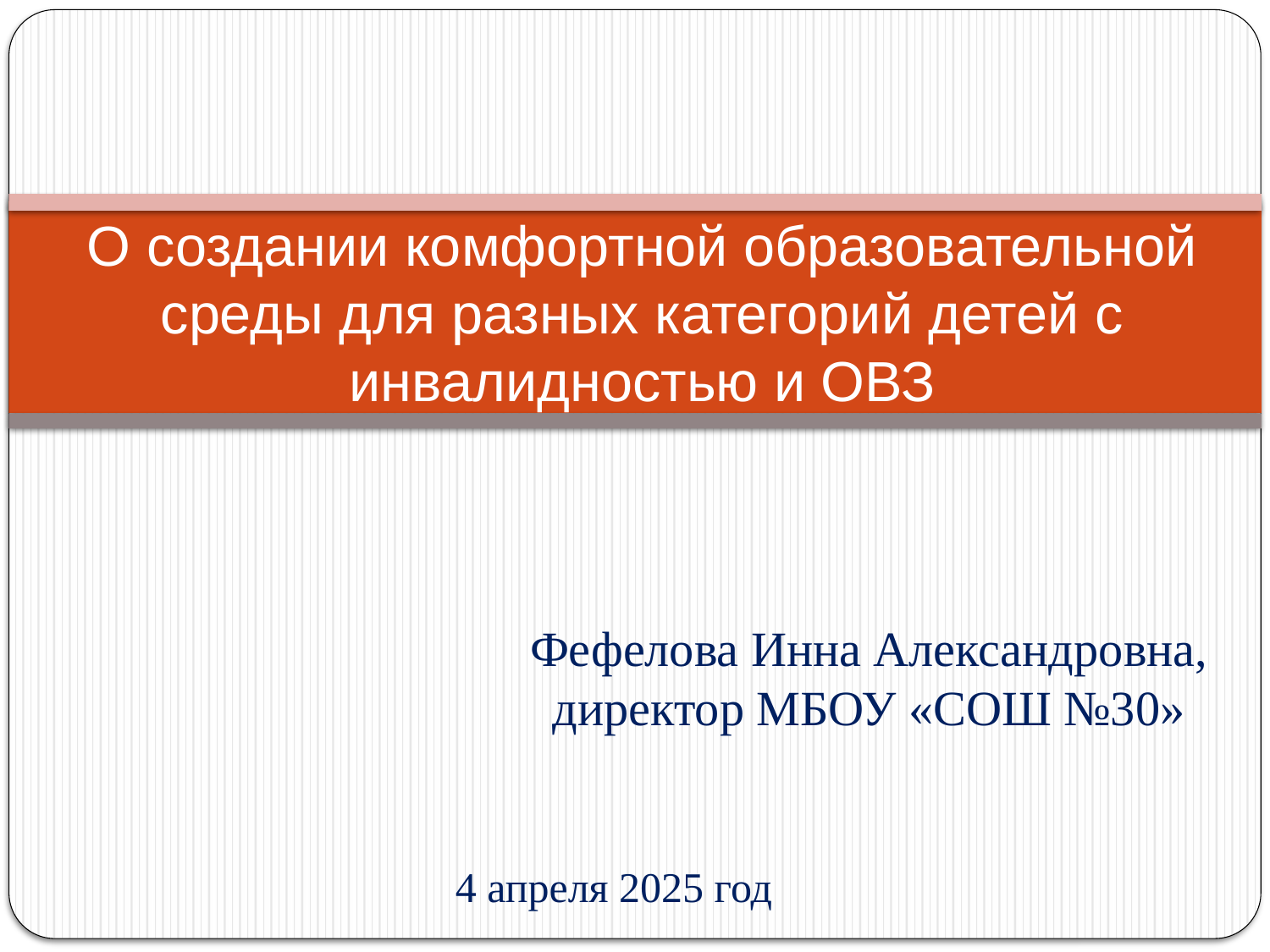

# О создании комфортной образовательной среды для разных категорий детей с инвалидностью и ОВЗ
Фефелова Инна Александровна,
директор МБОУ «СОШ №30»

4 апреля 2025 год